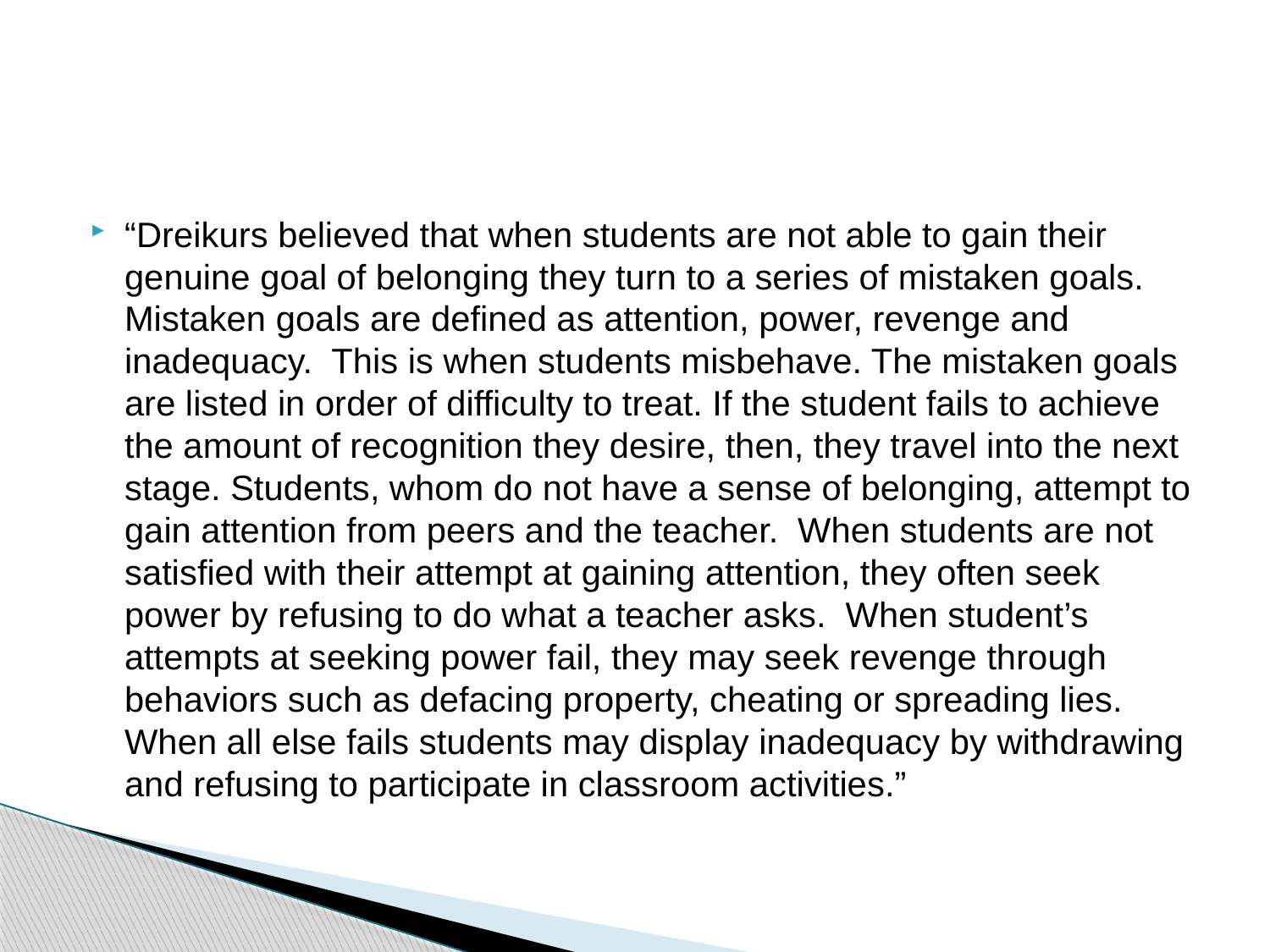

#
“Dreikurs believed that when students are not able to gain their genuine goal of belonging they turn to a series of mistaken goals.  Mistaken goals are defined as attention, power, revenge and inadequacy.  This is when students misbehave. The mistaken goals are listed in order of difficulty to treat. If the student fails to achieve the amount of recognition they desire, then, they travel into the next stage. Students, whom do not have a sense of belonging, attempt to gain attention from peers and the teacher.  When students are not satisfied with their attempt at gaining attention, they often seek power by refusing to do what a teacher asks.  When student’s attempts at seeking power fail, they may seek revenge through behaviors such as defacing property, cheating or spreading lies.  When all else fails students may display inadequacy by withdrawing and refusing to participate in classroom activities.”